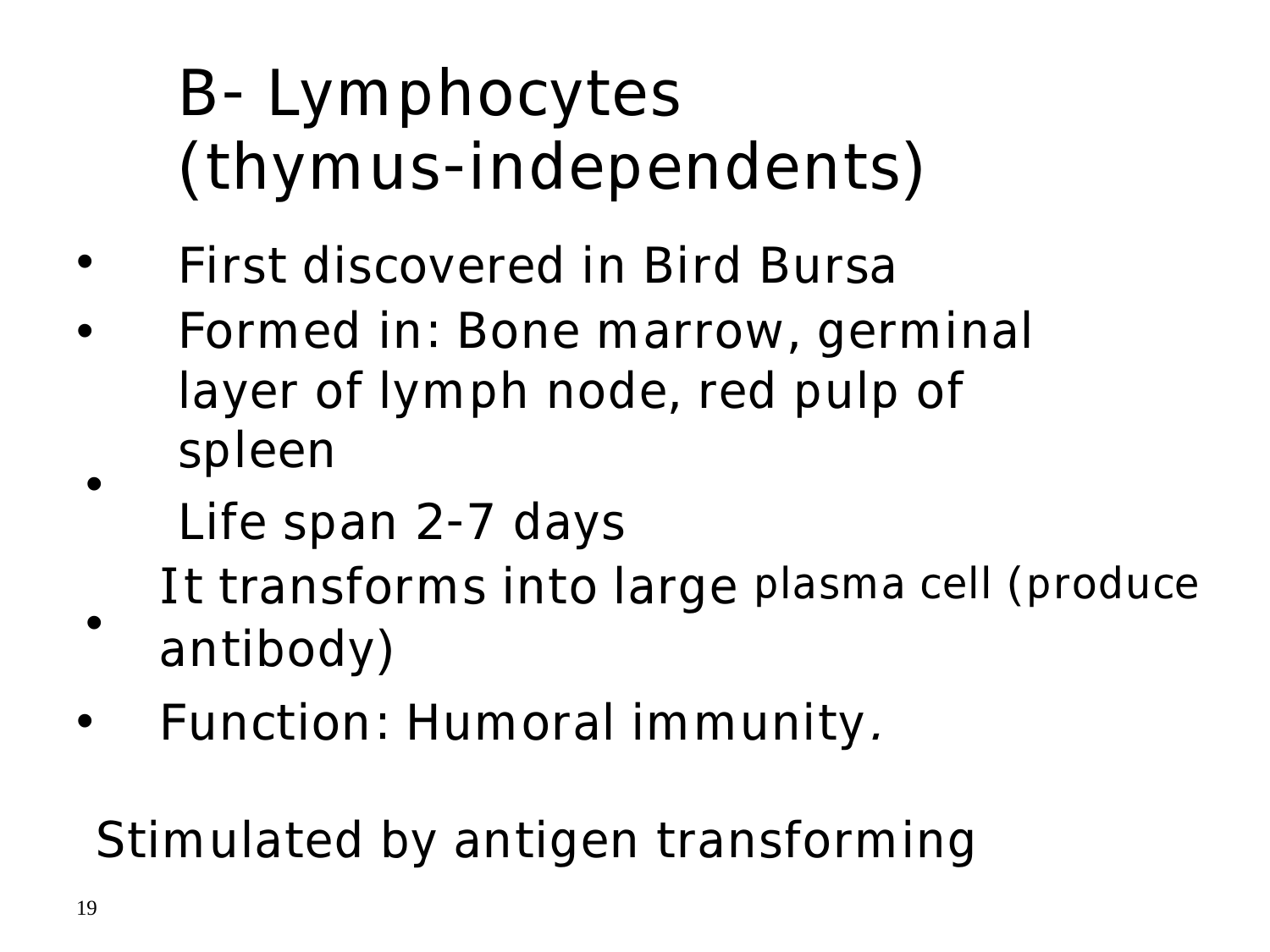

# B- Lymphocytes
(thymus-independents)
First discovered in Bird Bursa Formed in: Bone marrow, germinal
layer of lymph node, red pulp of spleen
Life span 2-7 days
•
•
•
It transforms into large plasma cell (produce
antibody)
Function: Humoral immunity.
•
Stimulated by antigen transforming
19